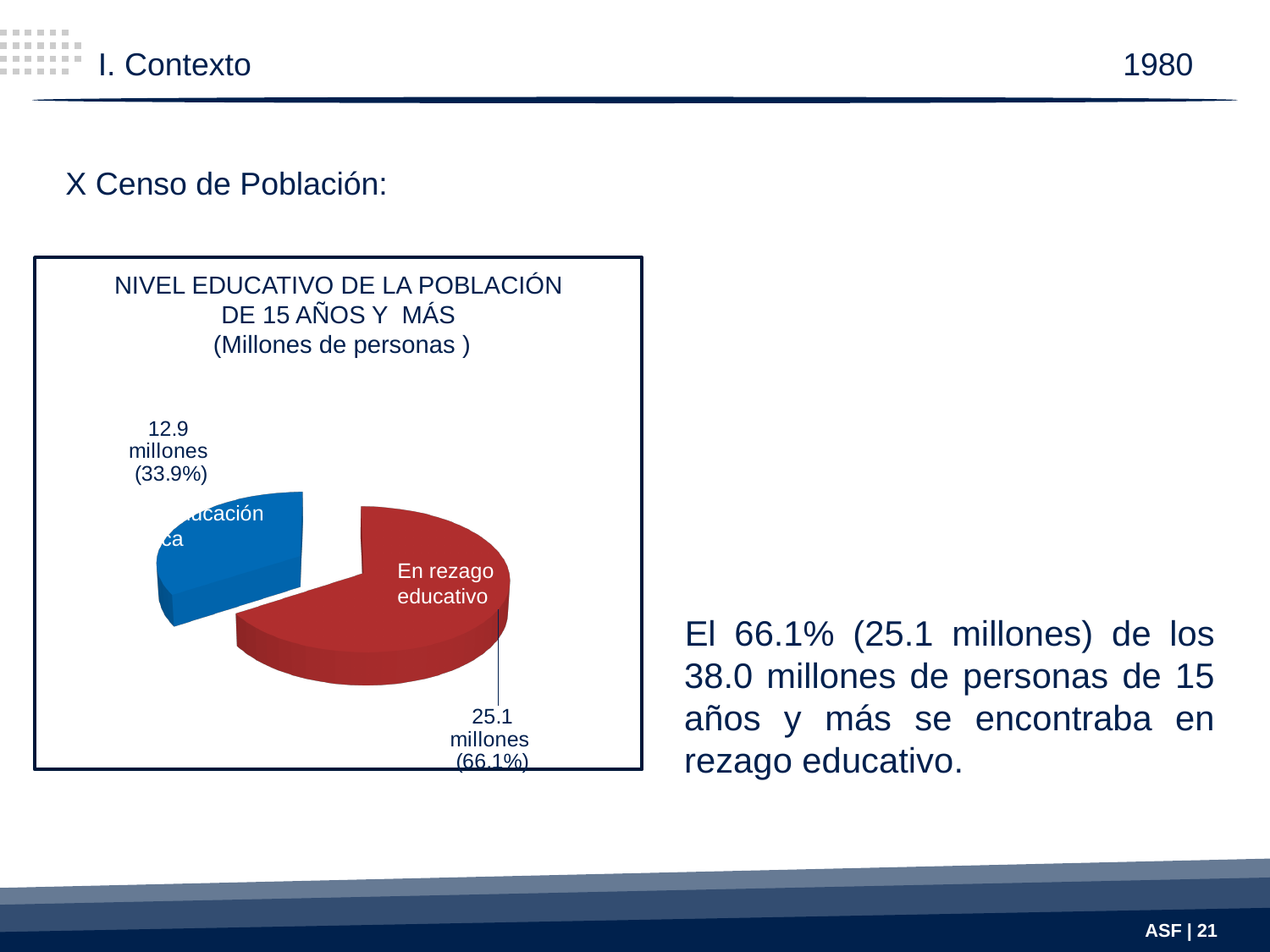

I. Contexto
 1980

X Censo de Población:

NIVEL EDUCATIVO DE LA POBLACIÓN
DE 15 AÑOS Y  MÁS
(Millones de personas )

[unsupported chart]

Con educación básica
En rezago educativo
El 66.1% (25.1 millones) de los 38.0 millones de personas de 15 años y más se encontraba en rezago educativo.
ASF | 21